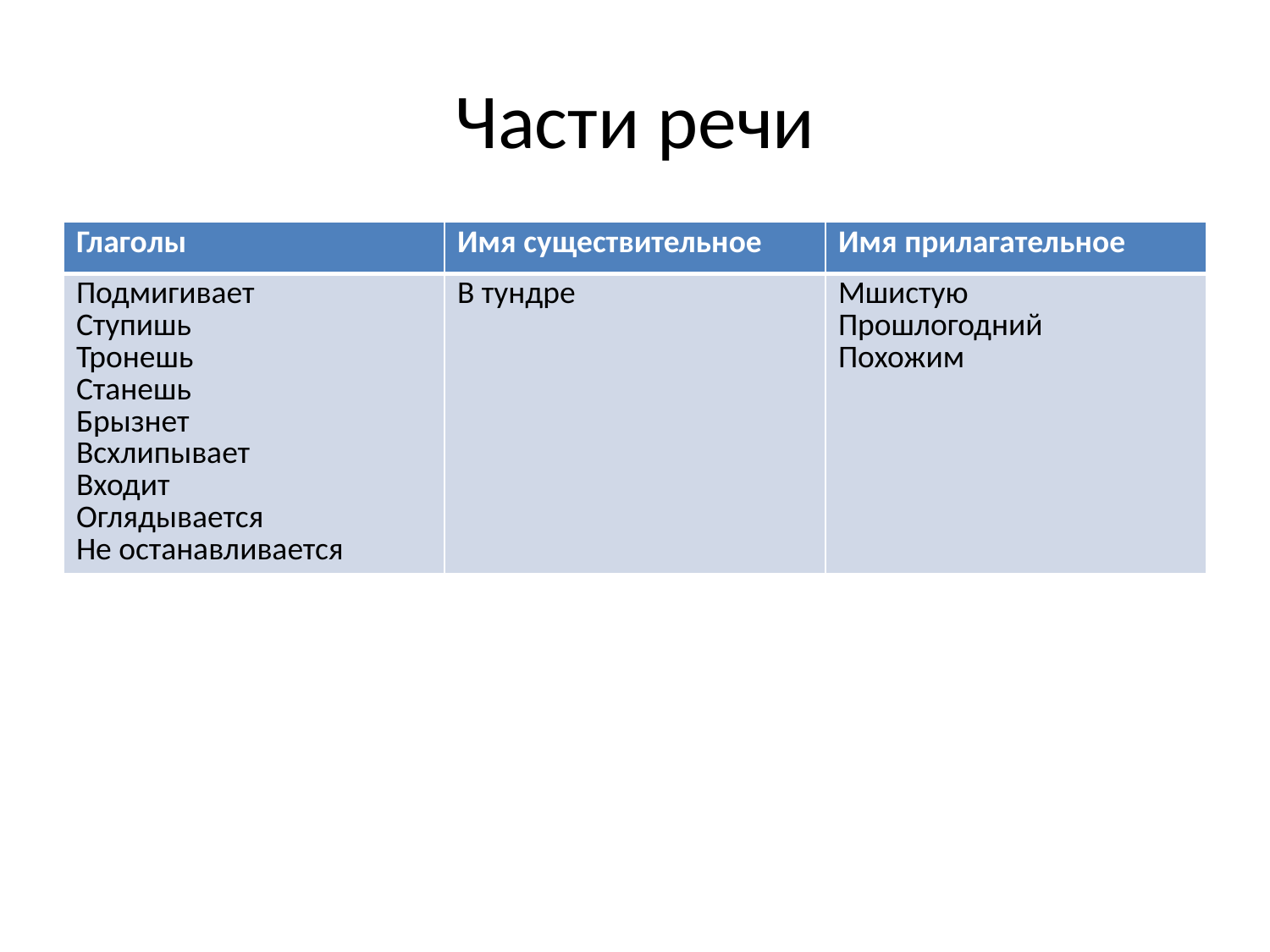

# Части речи
| Глаголы | Имя существительное | Имя прилагательное |
| --- | --- | --- |
| Подмигивает Ступишь Тронешь Станешь Брызнет Всхлипывает Входит Оглядывается Не останавливается | В тундре | Мшистую Прошлогодний Похожим |